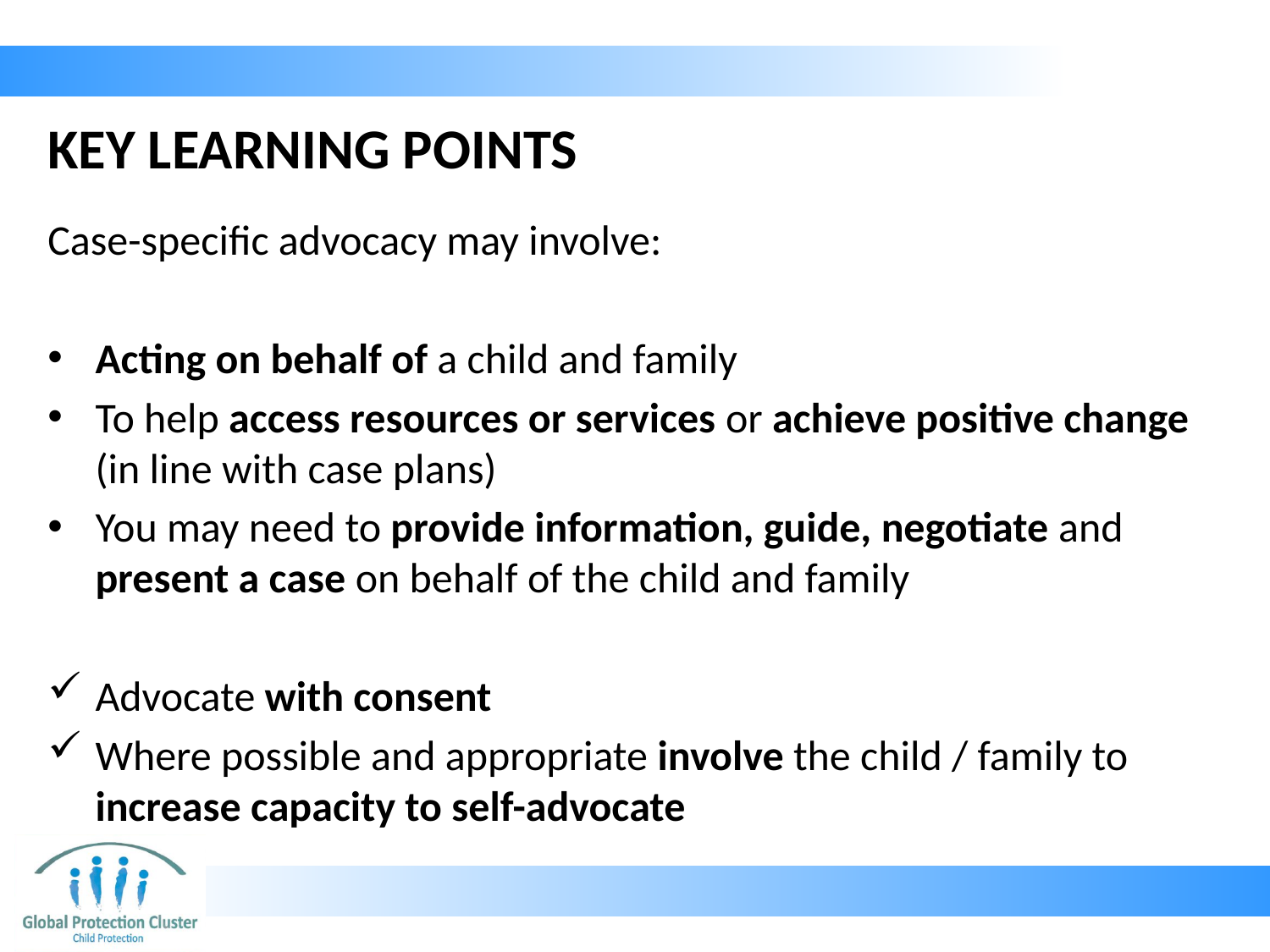

# KEY LEARNING POINTS
Case-specific advocacy may involve:

Acting on behalf of a child and family
To help access resources or services or achieve positive change (in line with case plans)
You may need to provide information, guide, negotiate and present a case on behalf of the child and family

Advocate with consent
Where possible and appropriate involve the child / family to increase capacity to self-advocate